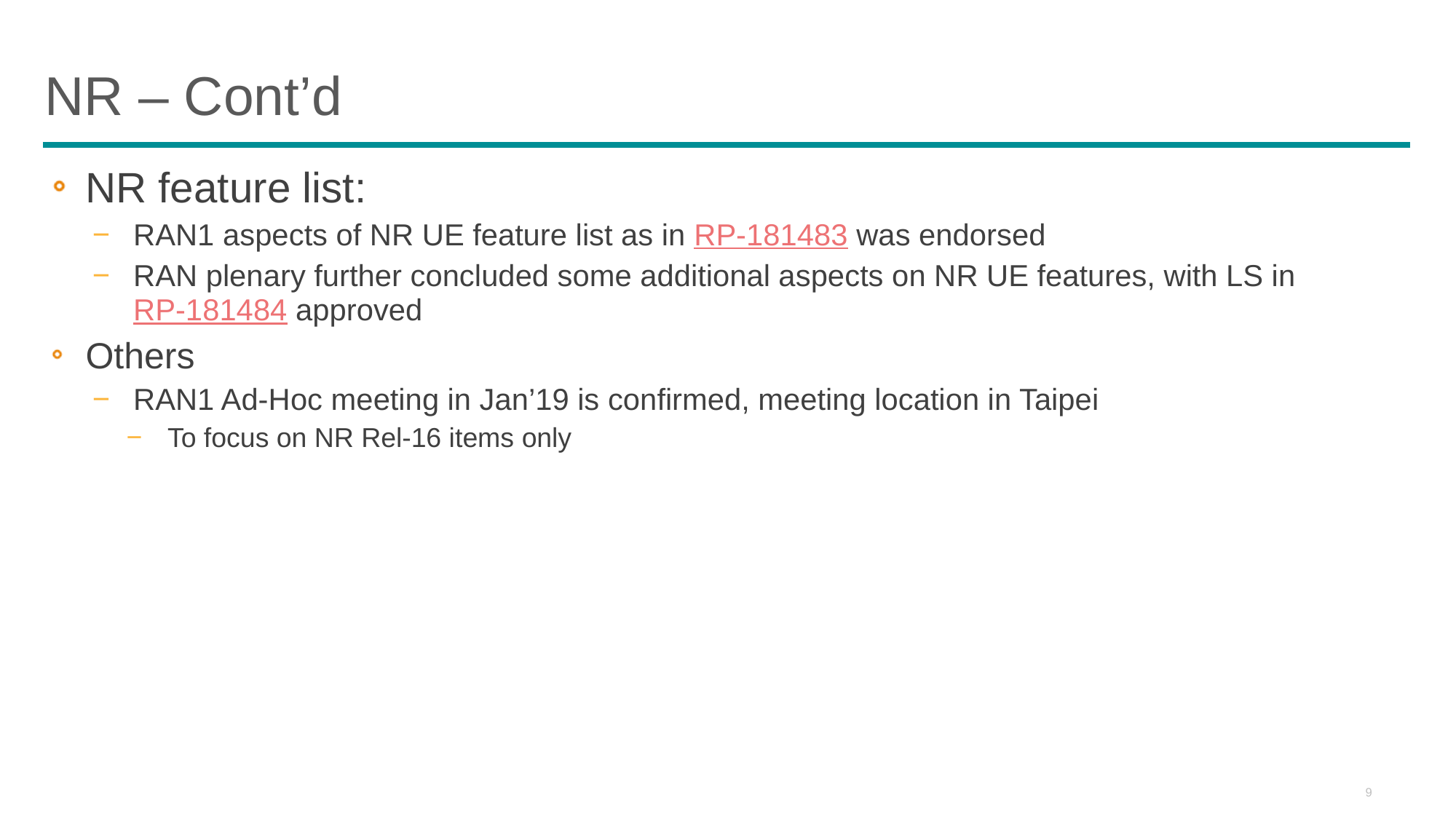

# NR – Cont’d
NR feature list:
RAN1 aspects of NR UE feature list as in RP-181483 was endorsed
RAN plenary further concluded some additional aspects on NR UE features, with LS in RP-181484 approved
Others
RAN1 Ad-Hoc meeting in Jan’19 is confirmed, meeting location in Taipei
To focus on NR Rel-16 items only